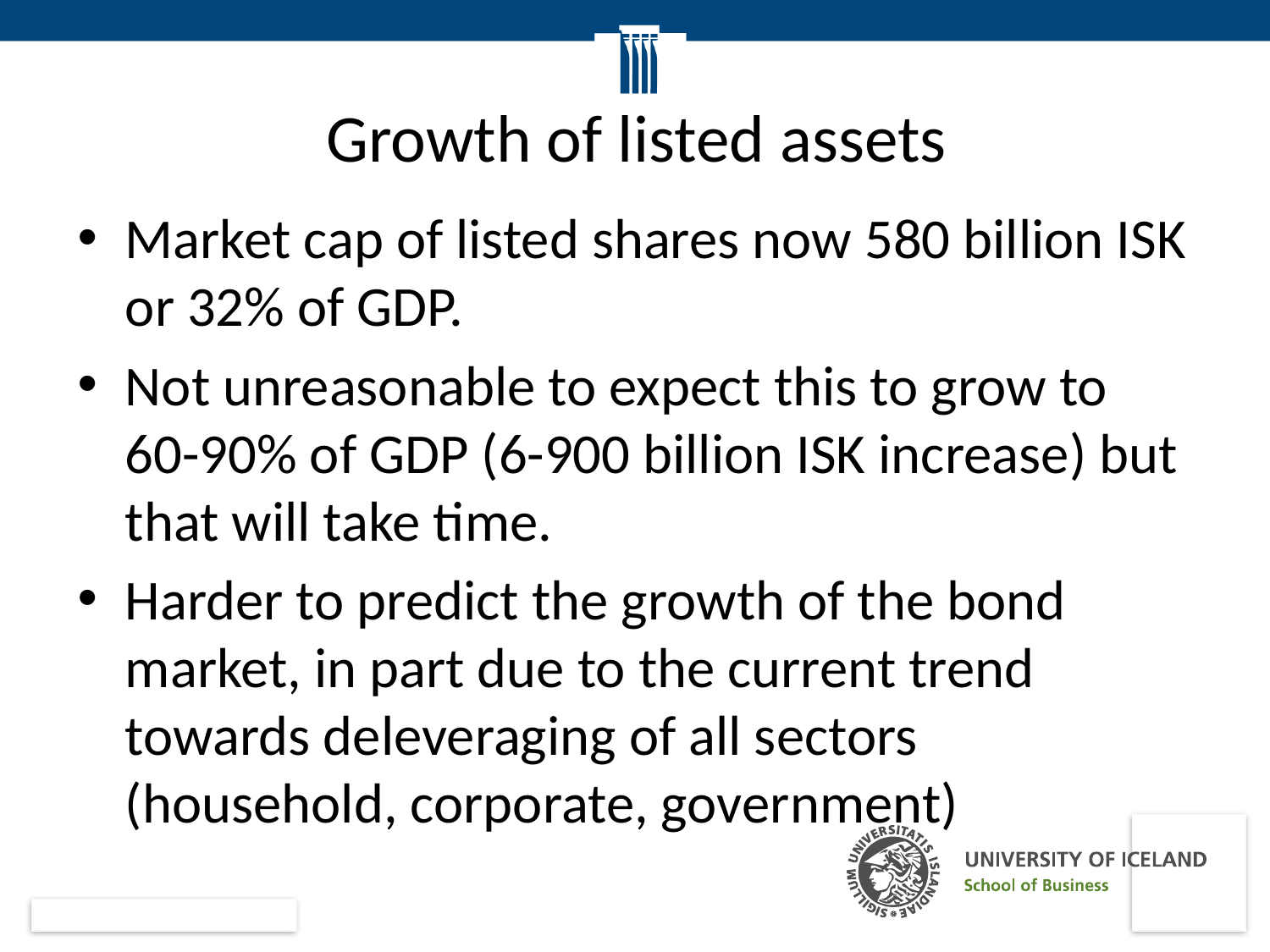

# Growth of listed assets
Market cap of listed shares now 580 billion ISK or 32% of GDP.
Not unreasonable to expect this to grow to 60-90% of GDP (6-900 billion ISK increase) but that will take time.
Harder to predict the growth of the bond market, in part due to the current trend towards deleveraging of all sectors (household, corporate, government)